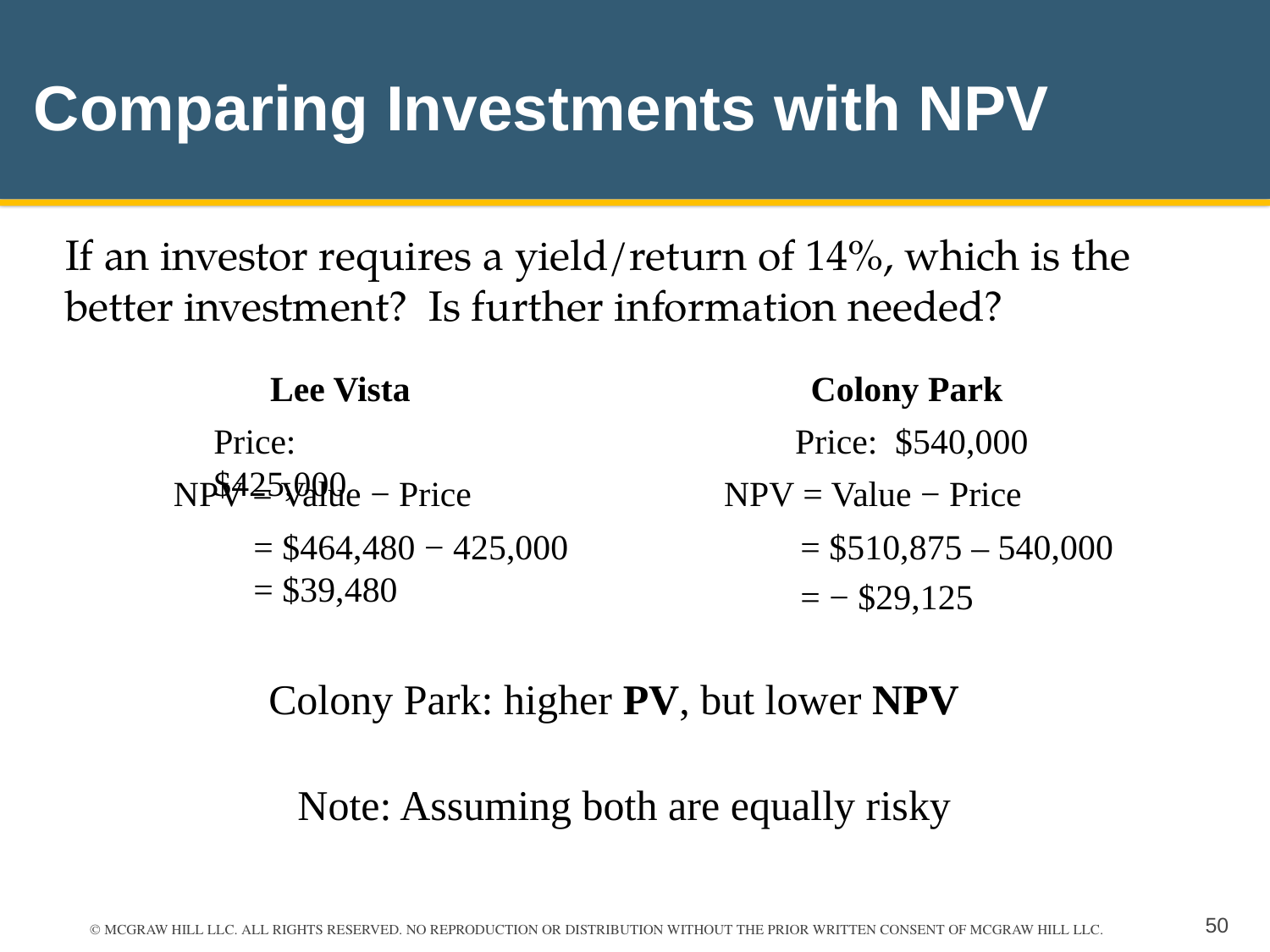

# Comparing Investments with NPV
If an investor requires a yield/return of 14%, which is the better investment?  Is further information needed?
Lee Vista
Colony Park
Price:  $425,000
Price:  $540,000
NPV = Value − Price
NPV = Value − Price
       = $464,480 − 425,000
       = $39,480
         = $510,875 – 540,000
         = − $29,125
Colony Park: higher PV, but lower NPV
Note: Assuming both are equally risky
© MCGRAW HILL LLC. ALL RIGHTS RESERVED. NO REPRODUCTION OR DISTRIBUTION WITHOUT THE PRIOR WRITTEN CONSENT OF MCGRAW HILL LLC.
50